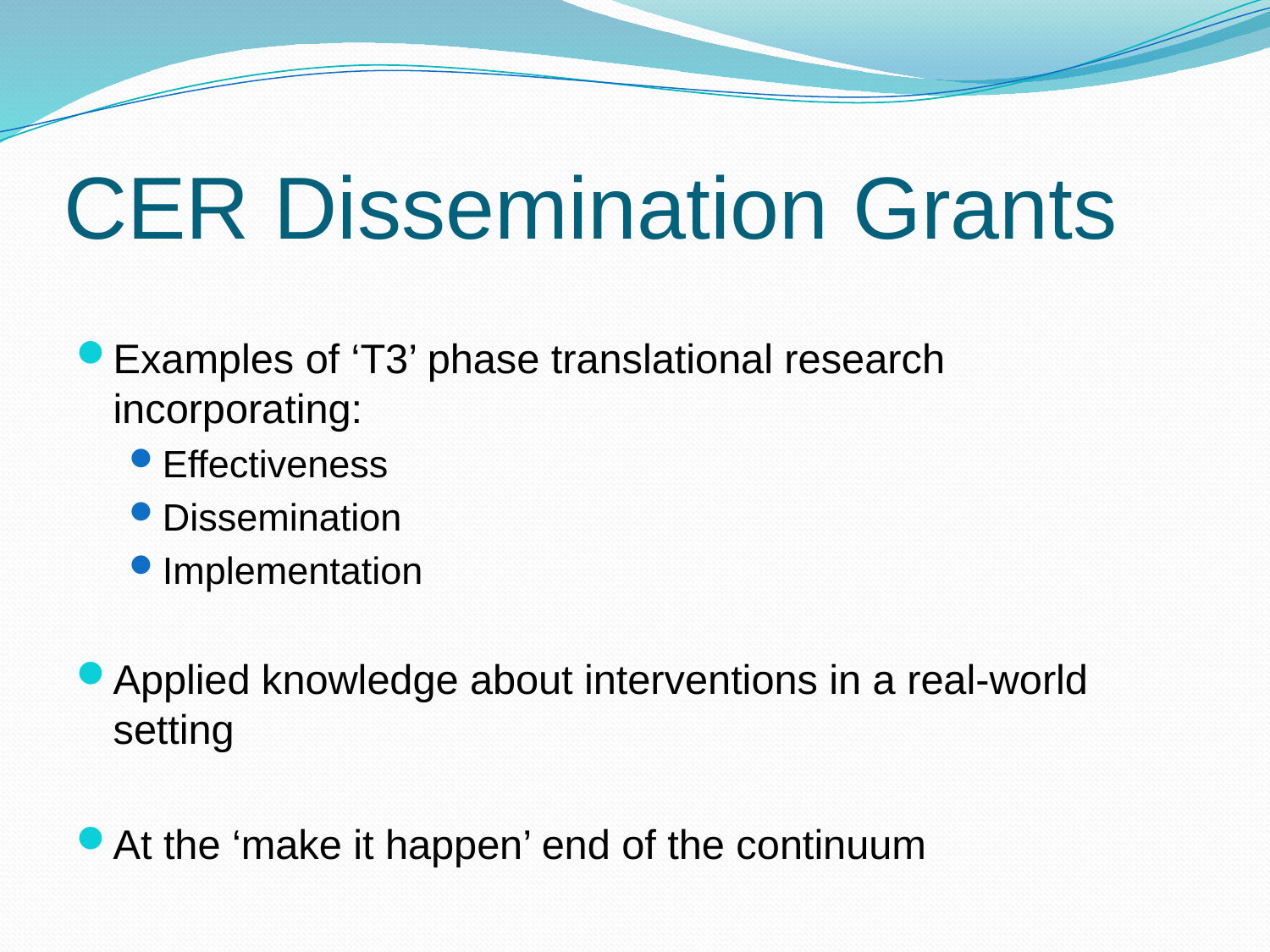

# CER Dissemination Grants

Examples of ‘T3’ phase translational research incorporating:
Effectiveness
Dissemination
Implementation

Applied knowledge about interventions in a real-world setting

At the ‘make it happen’ end of the continuum